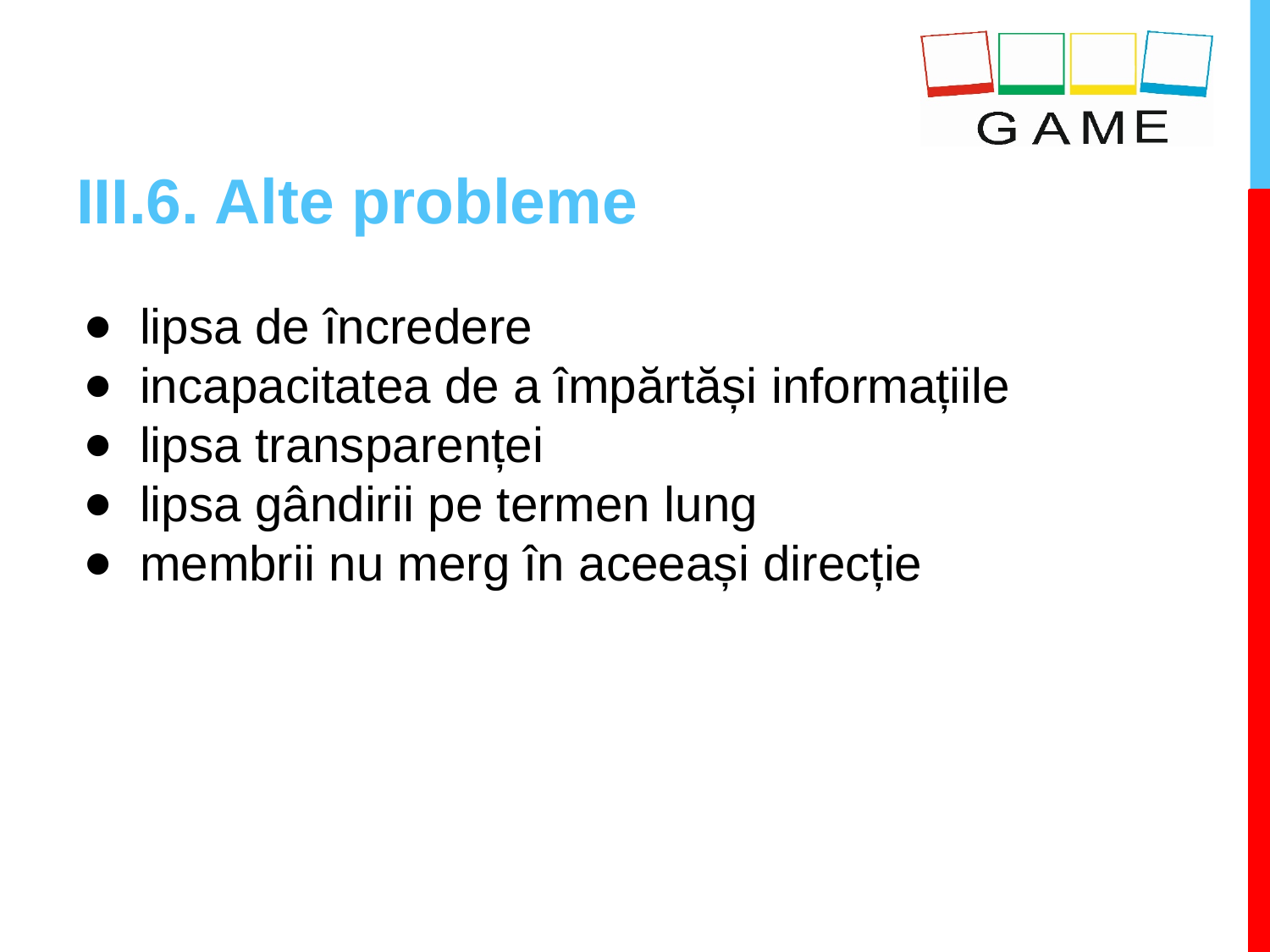

# III.6. Alte probleme
lipsa de încredere
incapacitatea de a împărtăși informațiile
lipsa transparenței
lipsa gândirii pe termen lung
membrii nu merg în aceeași direcție